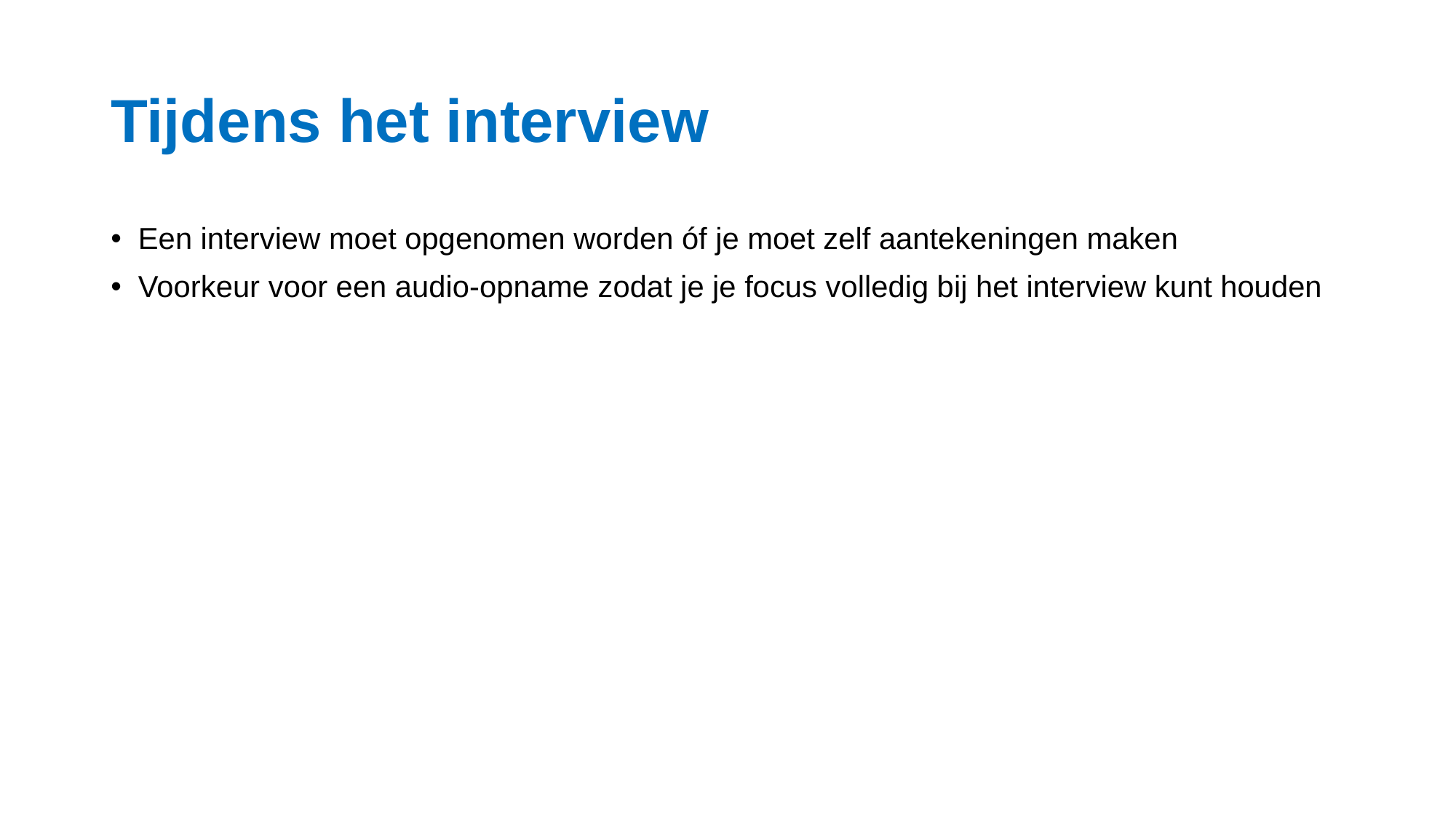

# Tijdens het interview
Een interview moet opgenomen worden óf je moet zelf aantekeningen maken
Voorkeur voor een audio-opname zodat je je focus volledig bij het interview kunt houden